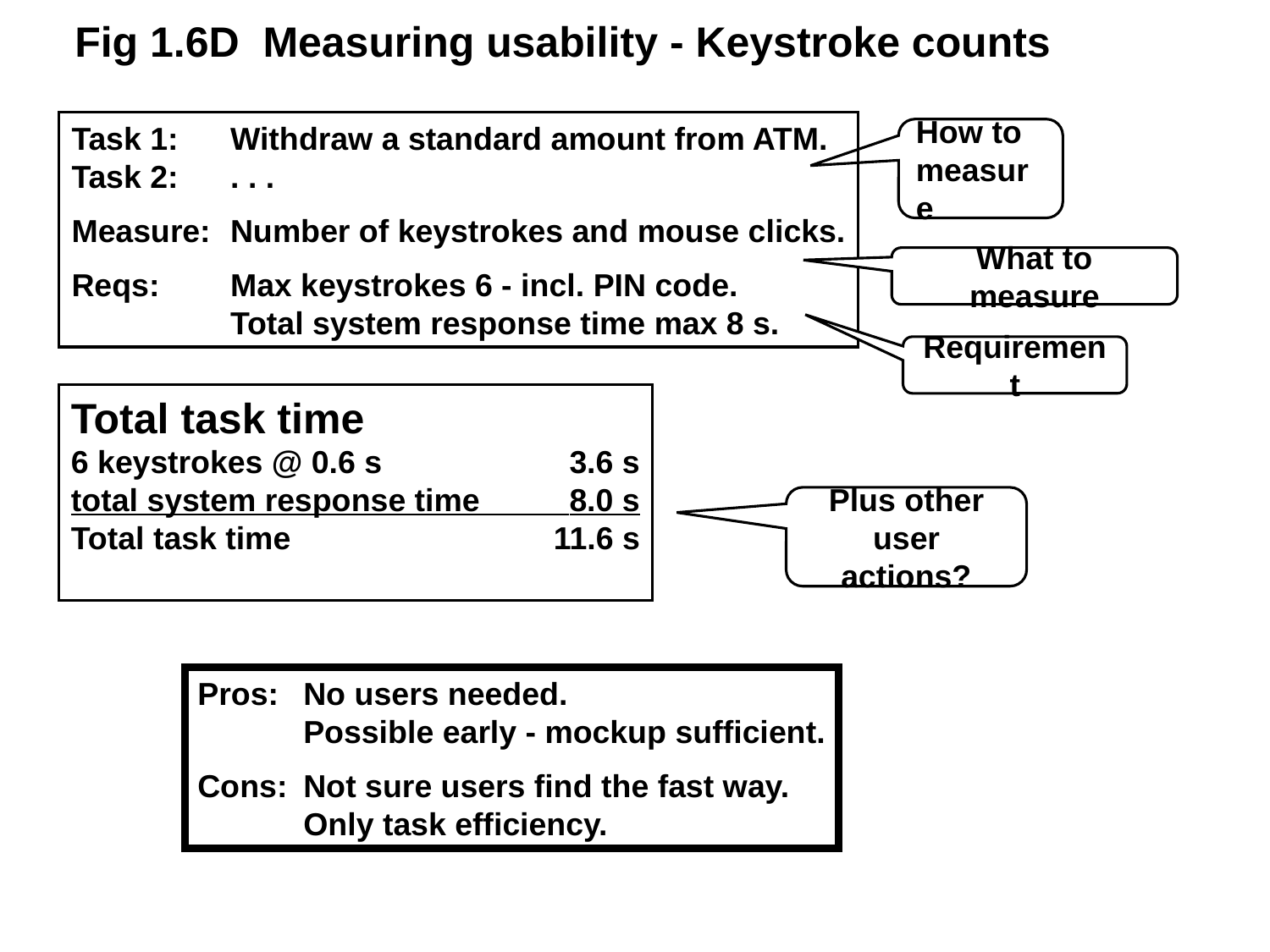

Fig 1.6D  Measuring usability - Keystroke counts
Task 1:	Withdraw a standard amount from ATM.
Task 2:	. . .
Measure:	Number of keystrokes and mouse clicks.
Reqs:	Max keystrokes 6 - incl. PIN code.
	Total system response time max 8 s.
How to
measure
What to measure
Requirement
Total task time
6 keystrokes @ 0.6 s	3.6 s
total system response time          	8.0 s
Total task time	11.6 s

Plus other
user actions?
Pros:	No users needed.
	Possible early - mockup sufficient.
Cons:	Not sure users find the fast way.
	Only task efficiency.